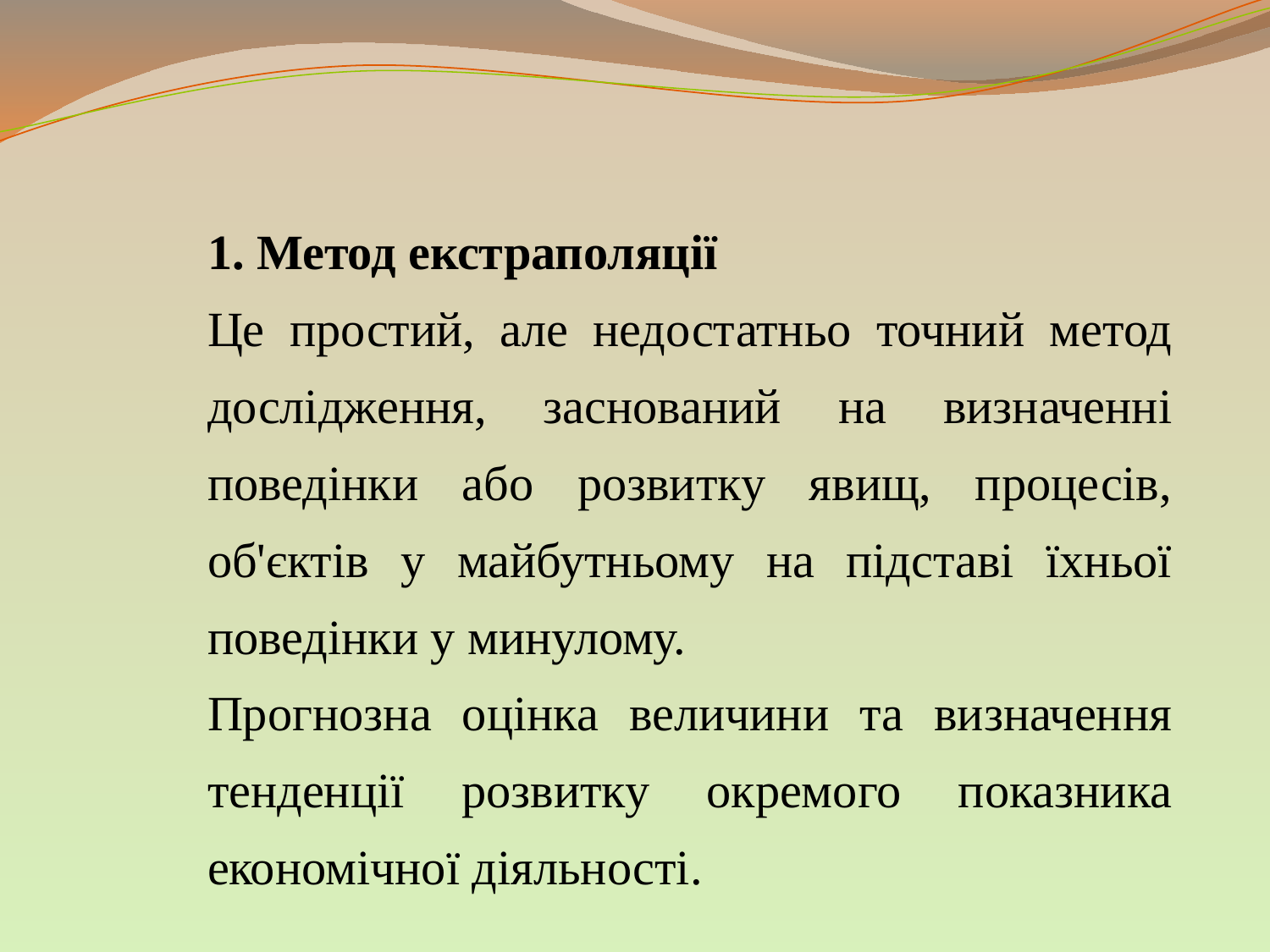

1. Метод екстраполяції
Це простий, але недостатньо точний метод дослідження, заснований на визначенні поведінки або розвитку явищ, процесів, об'єктів у майбутньому на підставі їхньої поведінки у минулому.
Прогнозна оцінка величини та визначення тенденції розвитку окремого показника економічної діяльності.